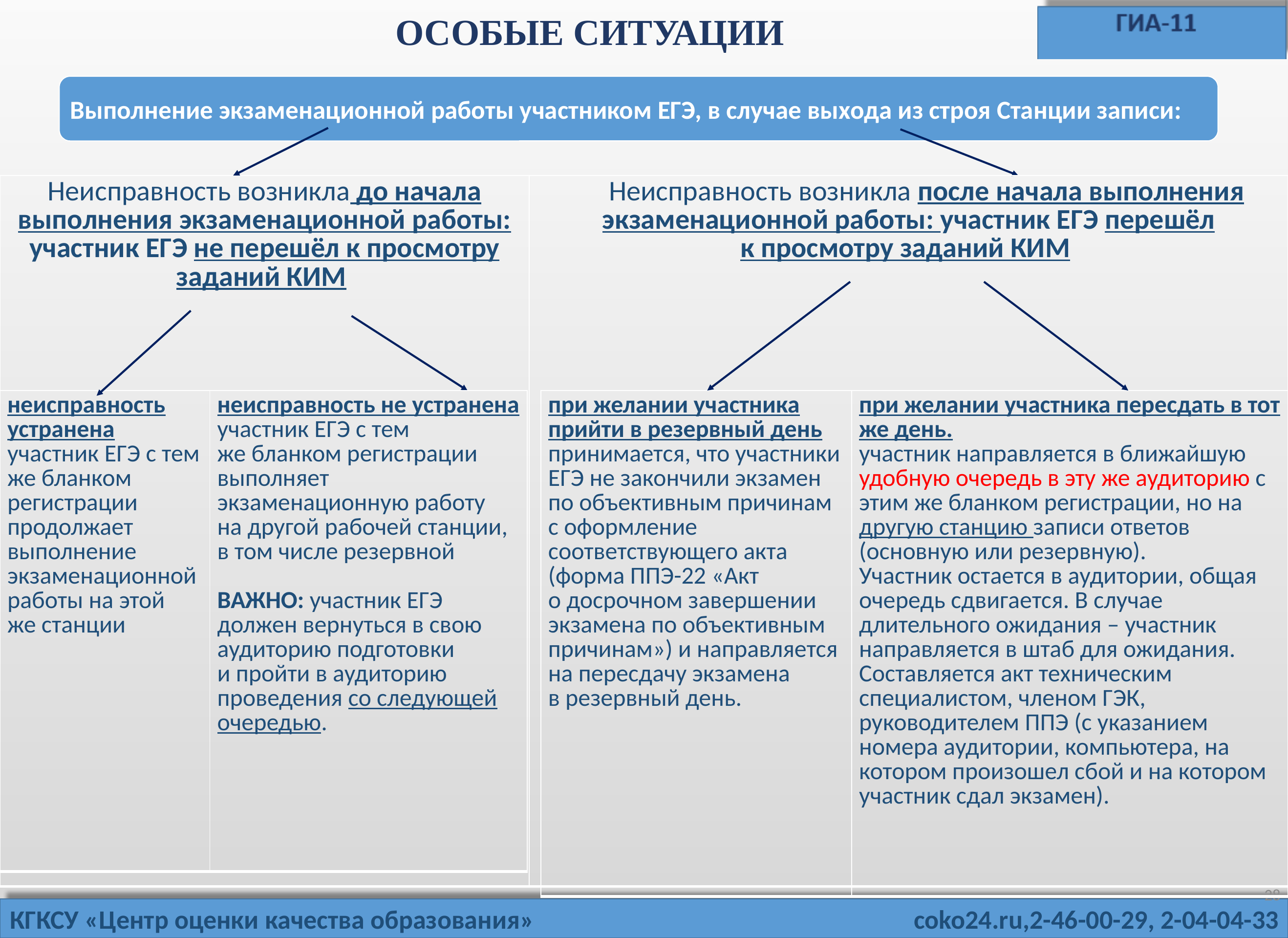

ОСОБЫЕ СИТУАЦИИ
Выполнение экзаменационной работы участником ЕГЭ, в случае выхода из строя Станции записи:
| Неисправность возникла до начала выполнения экзаменационной работы: участник ЕГЭ не перешёл к просмотру заданий КИМ | Неисправность возникла после начала выполнения экзаменационной работы: участник ЕГЭ перешёл к просмотру заданий КИМ |
| --- | --- |
| неисправность устранена участник ЕГЭ с тем же бланком регистрации продолжает выполнение экзаменационной работы на этой же станции | неисправность не устранена участник ЕГЭ с тем же бланком регистрации выполняет экзаменационную работу на другой рабочей станции, в том числе резервной ВАЖНО: участник ЕГЭ должен вернуться в свою аудиторию подготовки и пройти в аудиторию проведения со следующей очередью. |
| --- | --- |
| при желании участника прийти в резервный день принимается, что участники ЕГЭ не закончили экзамен по объективным причинам с оформление соответствующего акта (форма ППЭ-22 «Акт о досрочном завершении экзамена по объективным причинам») и направляется на пересдачу экзамена в резервный день. | при желании участника пересдать в тот же день. участник направляется в ближайшую удобную очередь в эту же аудиторию с этим же бланком регистрации, но на другую станцию записи ответов (основную или резервную). Участник остается в аудитории, общая очередь сдвигается. В случае длительного ожидания – участник направляется в штаб для ожидания. Составляется акт техническим специалистом, членом ГЭК, руководителем ППЭ (с указанием номера аудитории, компьютера, на котором произошел сбой и на котором участник сдал экзамен). |
| --- | --- |
28